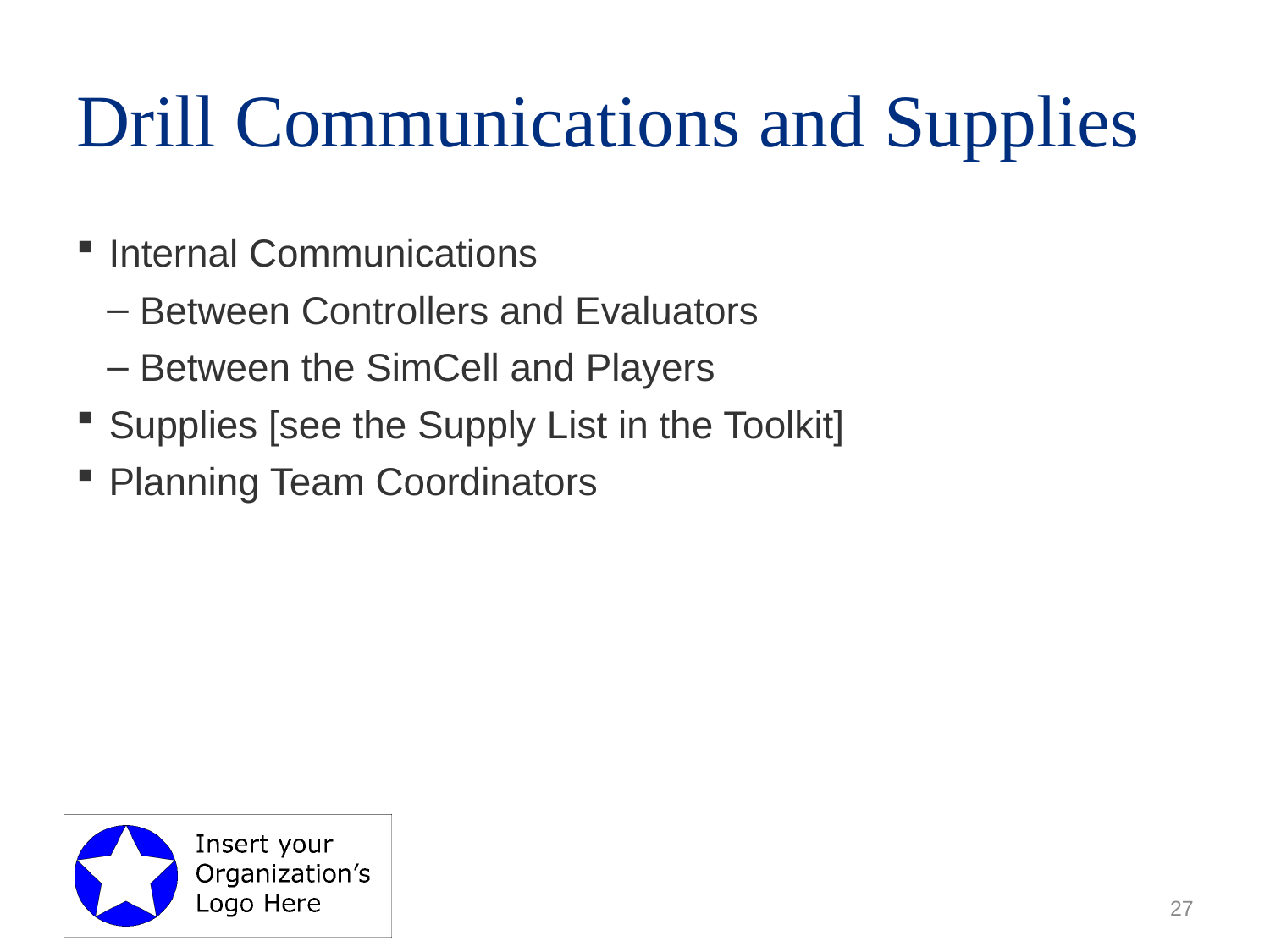

# Drill Communications and Supplies
Internal Communications
Between Controllers and Evaluators
Between the SimCell and Players
Supplies [see the Supply List in the Toolkit]
Planning Team Coordinators
27